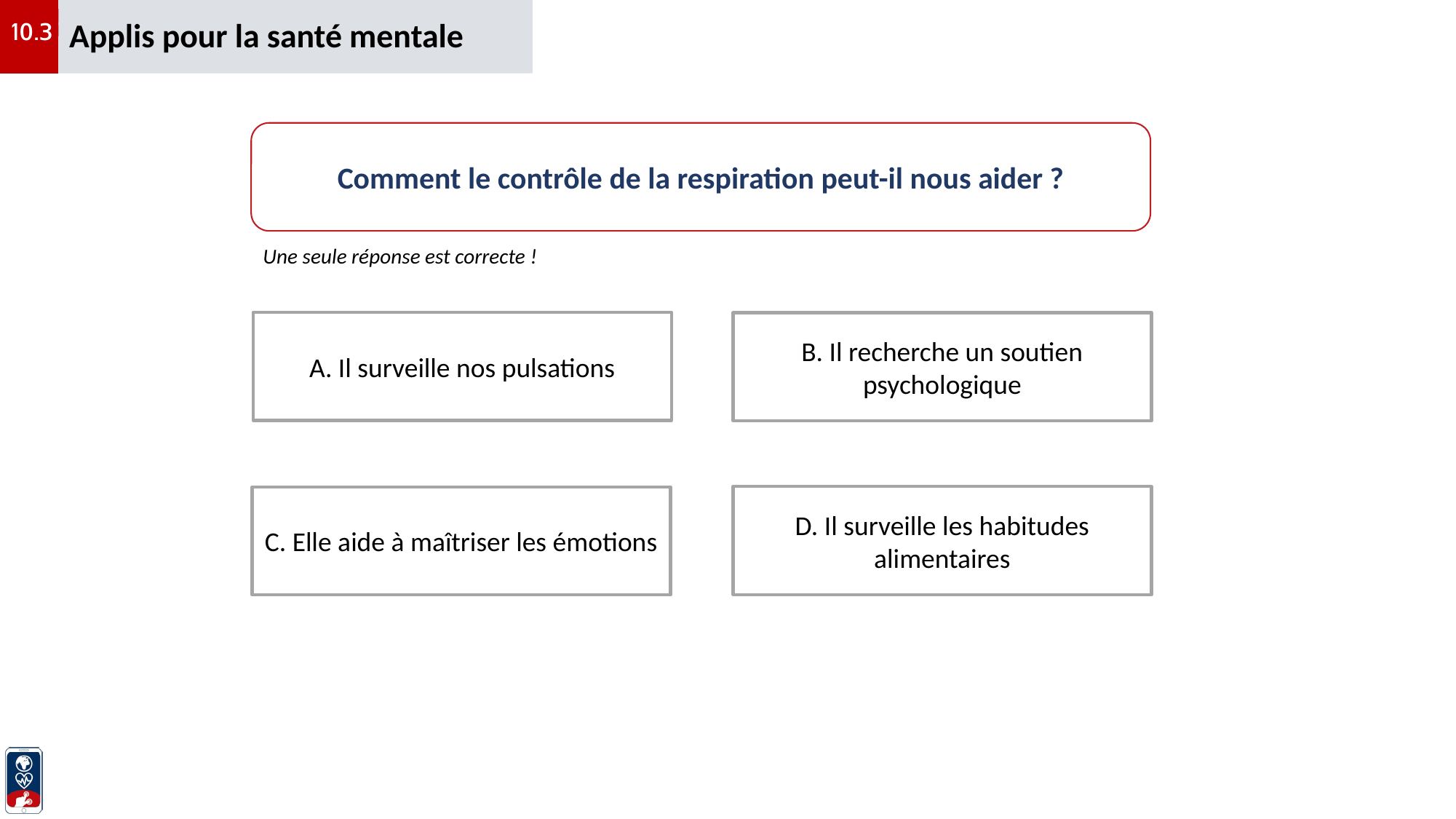

Applis pour la santé mentale

10.3
Comment le contrôle de la respiration peut-il nous aider ?
Une seule réponse est correcte !
A. Il surveille nos pulsations
B. Il recherche un soutien psychologique
D. Il surveille les habitudes alimentaires
C. Elle aide à maîtriser les émotions